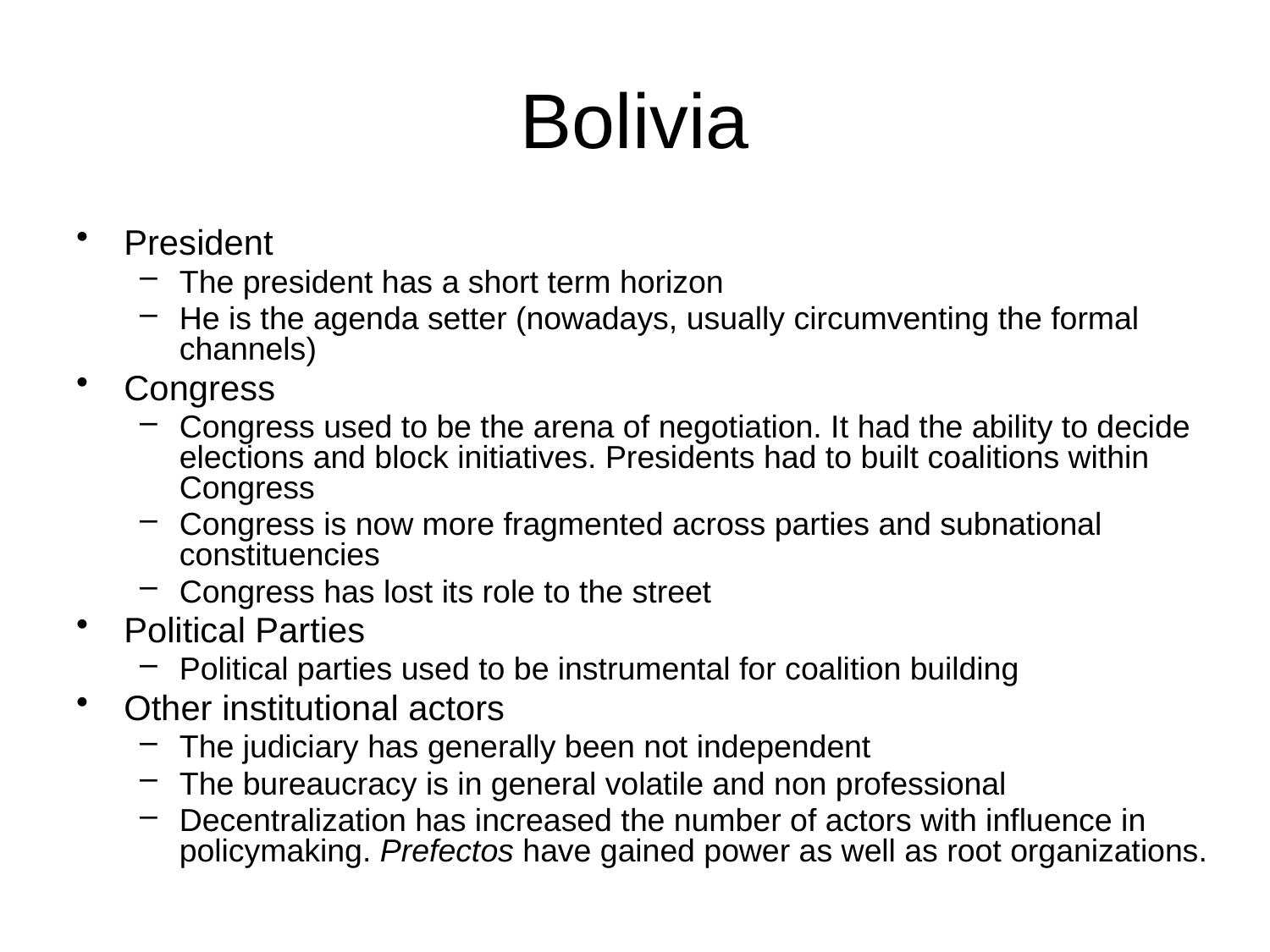

# Bolivia
President
The president has a short term horizon
He is the agenda setter (nowadays, usually circumventing the formal channels)
Congress
Congress used to be the arena of negotiation. It had the ability to decide elections and block initiatives. Presidents had to built coalitions within Congress
Congress is now more fragmented across parties and subnational constituencies
Congress has lost its role to the street
Political Parties
Political parties used to be instrumental for coalition building
Other institutional actors
The judiciary has generally been not independent
The bureaucracy is in general volatile and non professional
Decentralization has increased the number of actors with influence in policymaking. Prefectos have gained power as well as root organizations.